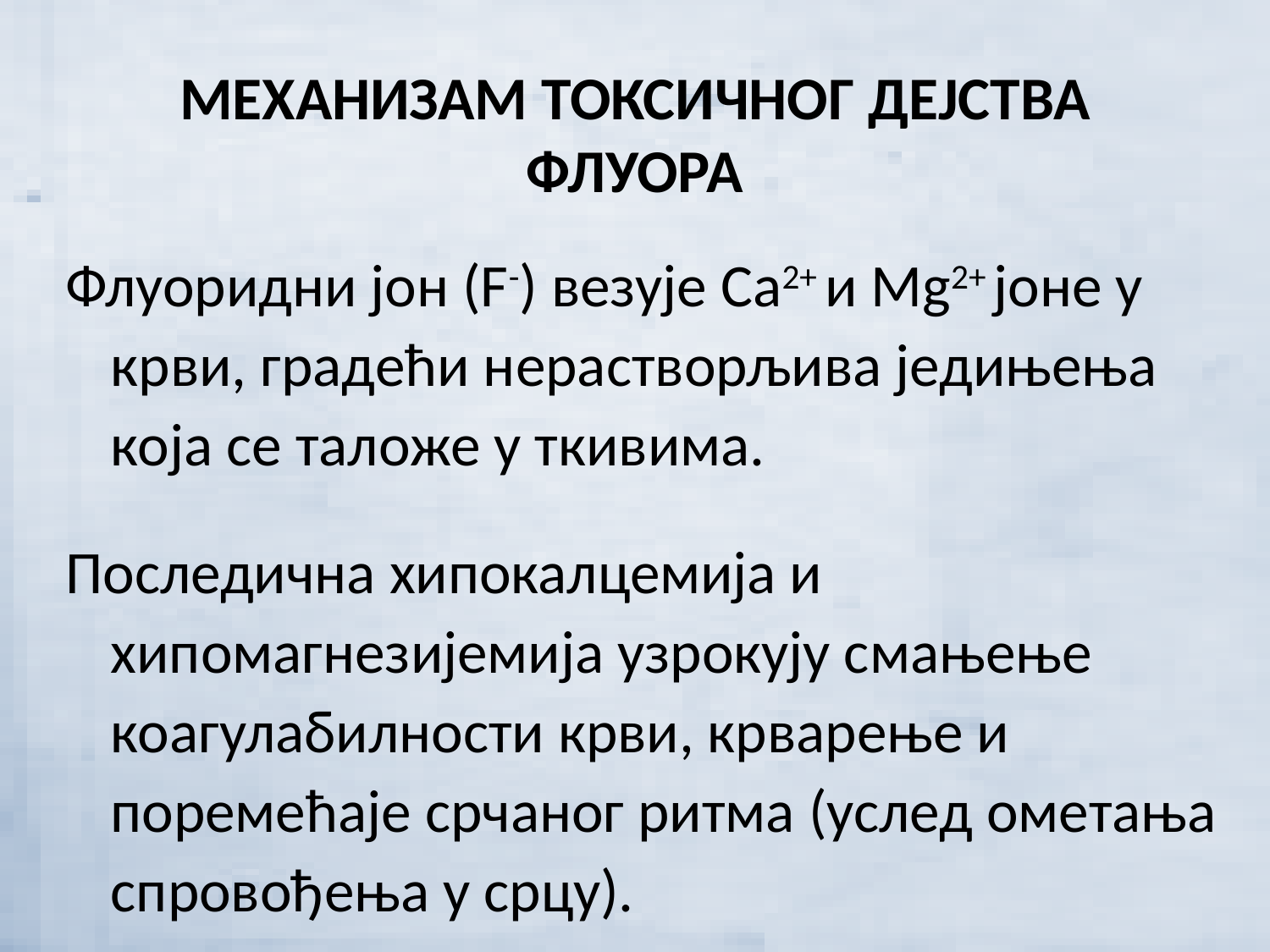

# МЕХАНИЗАМ ТОКСИЧНОГ ДЕЈСТВА ФЛУОРА
Флуоридни јон (F-) везује Ca2+ и Mg2+ јоне у крви, градећи нерастворљива једињења која се таложе у ткивима.

Последична хипокалцемија и хипомагнезијемија узрокују смањење коагулабилности крви, крварење и поремећаје срчаног ритма (услед ометања спровођења у срцу).